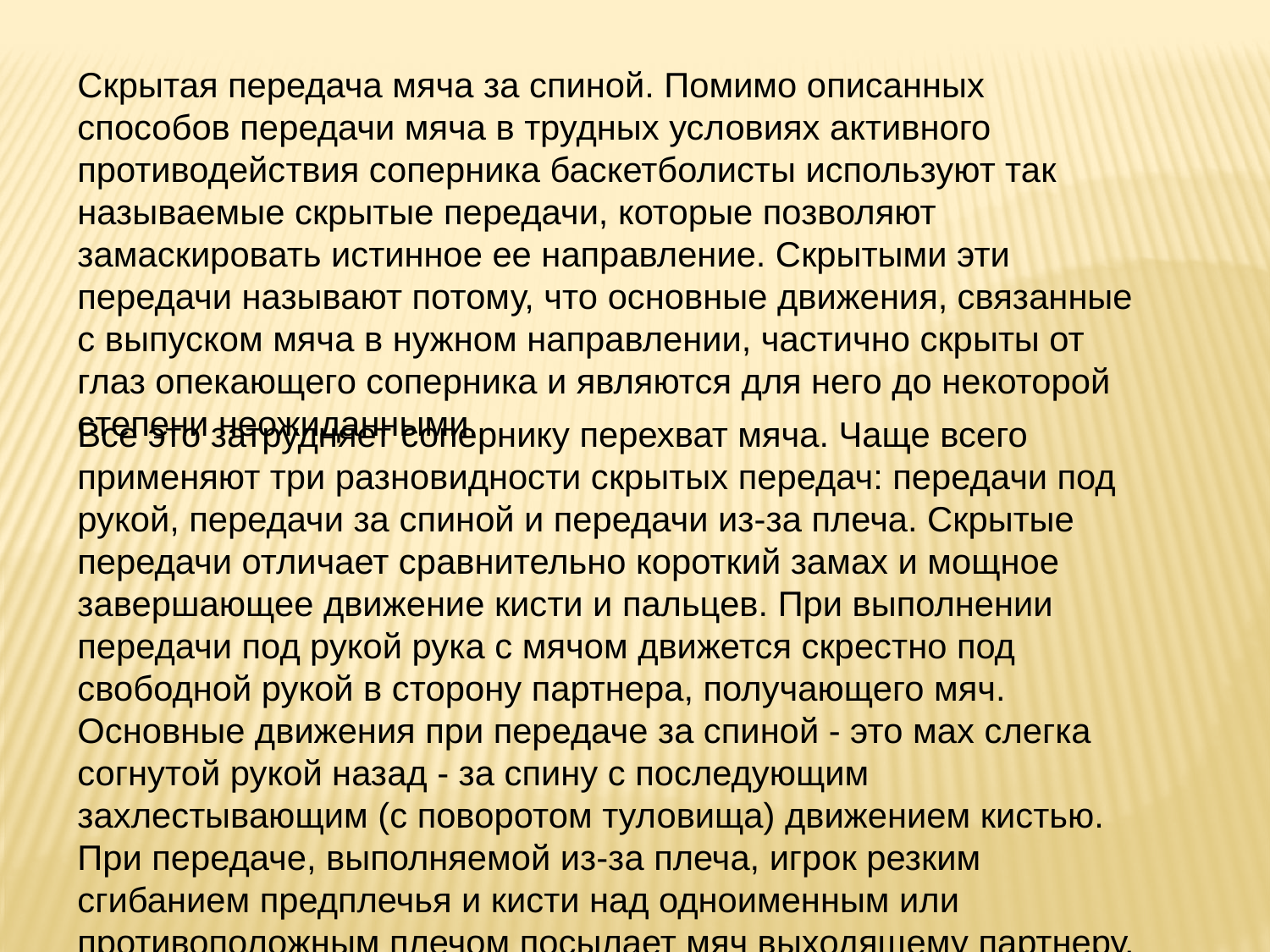

Скрытая передача мяча за спиной. Помимо описанных способов передачи мяча в трудных условиях активного противодействия соперника баскетболисты используют так называемые скрытые передачи, которые позволяют замаскировать истинное ее направление. Скрытыми эти передачи называют потому, что основные движения, связанные с выпуском мяча в нужном направлении, частично скрыты от глаз опекающего соперника и являются для него до некоторой степени неожиданными.
Все это затрудняет сопернику перехват мяча. Чаще всего применяют три разновидности скрытых передач: передачи под рукой, передачи за спиной и передачи из-за плеча. Скрытые передачи отличает сравнительно короткий замах и мощное завершающее движение кисти и пальцев. При выполнении передачи под рукой рука с мячом движется скрестно под свободной рукой в сторону партнера, получающего мяч. Основные движения при передаче за спиной - это мах слегка согнутой рукой назад - за спину с последующим захлестывающим (с поворотом туловища) движением кистью. При передаче, выполняемой из-за плеча, игрок резким сгибанием предплечья и кисти над одноименным или противоположным плечом посылает мяч выходящему партнеру.